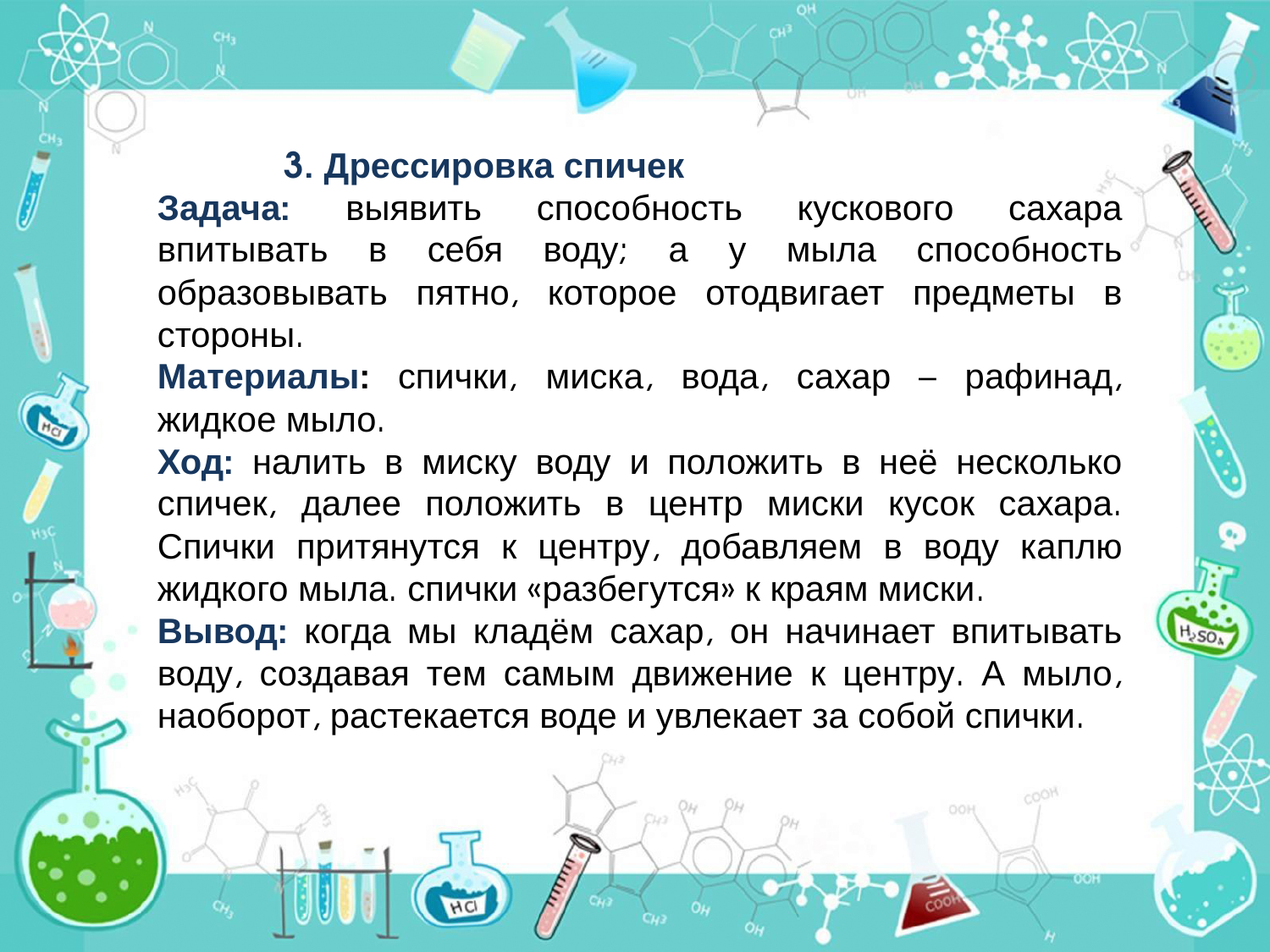

3. Дрессировка спичек
Задача: выявить способность кускового сахара впитывать в себя воду; а у мыла способность образовывать пятно, которое отодвигает предметы в стороны.
Материалы: спички, миска, вода, сахар – рафинад, жидкое мыло.
Ход: налить в миску воду и положить в неё несколько спичек, далее положить в центр миски кусок сахара. Спички притянутся к центру, добавляем в воду каплю жидкого мыла. спички «разбегутся» к краям миски.
Вывод: когда мы кладём сахар, он начинает впитывать воду, создавая тем самым движение к центру. А мыло, наоборот, растекается воде и увлекает за собой спички.